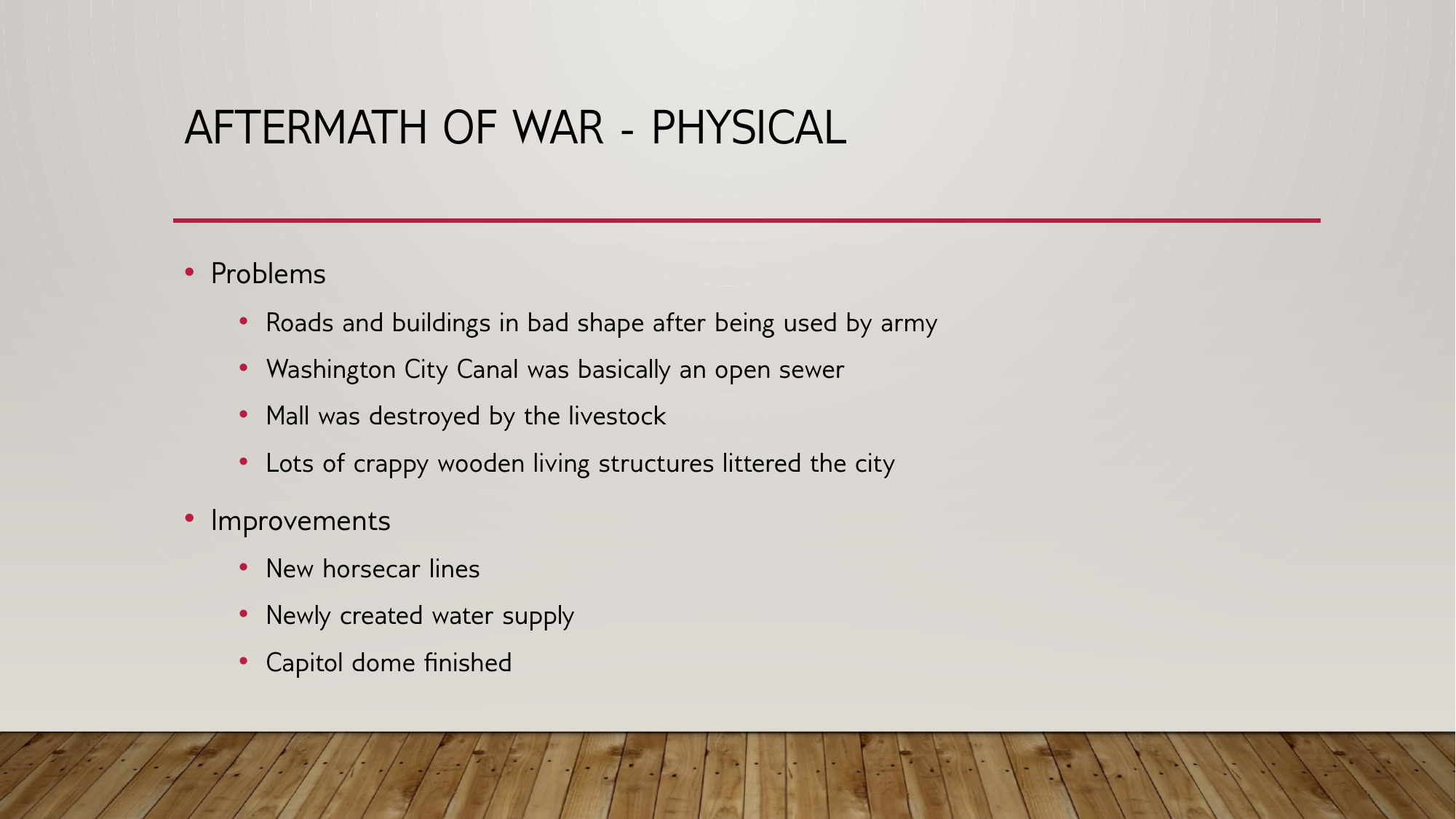

# Aftermath of war - Physical
Problems
Roads and buildings in bad shape after being used by army
Washington City Canal was basically an open sewer
Mall was destroyed by the livestock
Lots of crappy wooden living structures littered the city
Improvements
New horsecar lines
Newly created water supply
Capitol dome finished